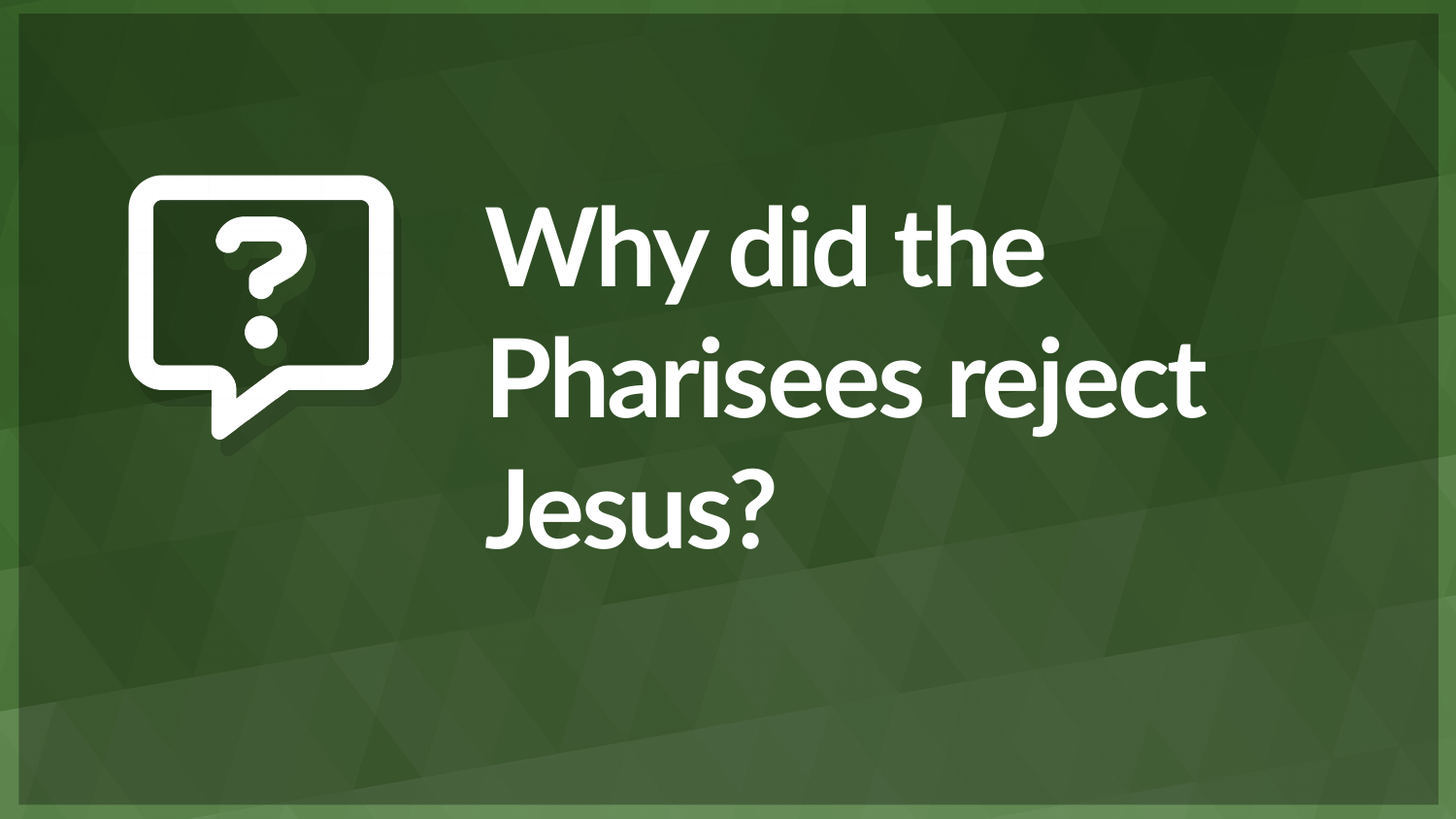

# Why did the Pharisees reject Jesus?